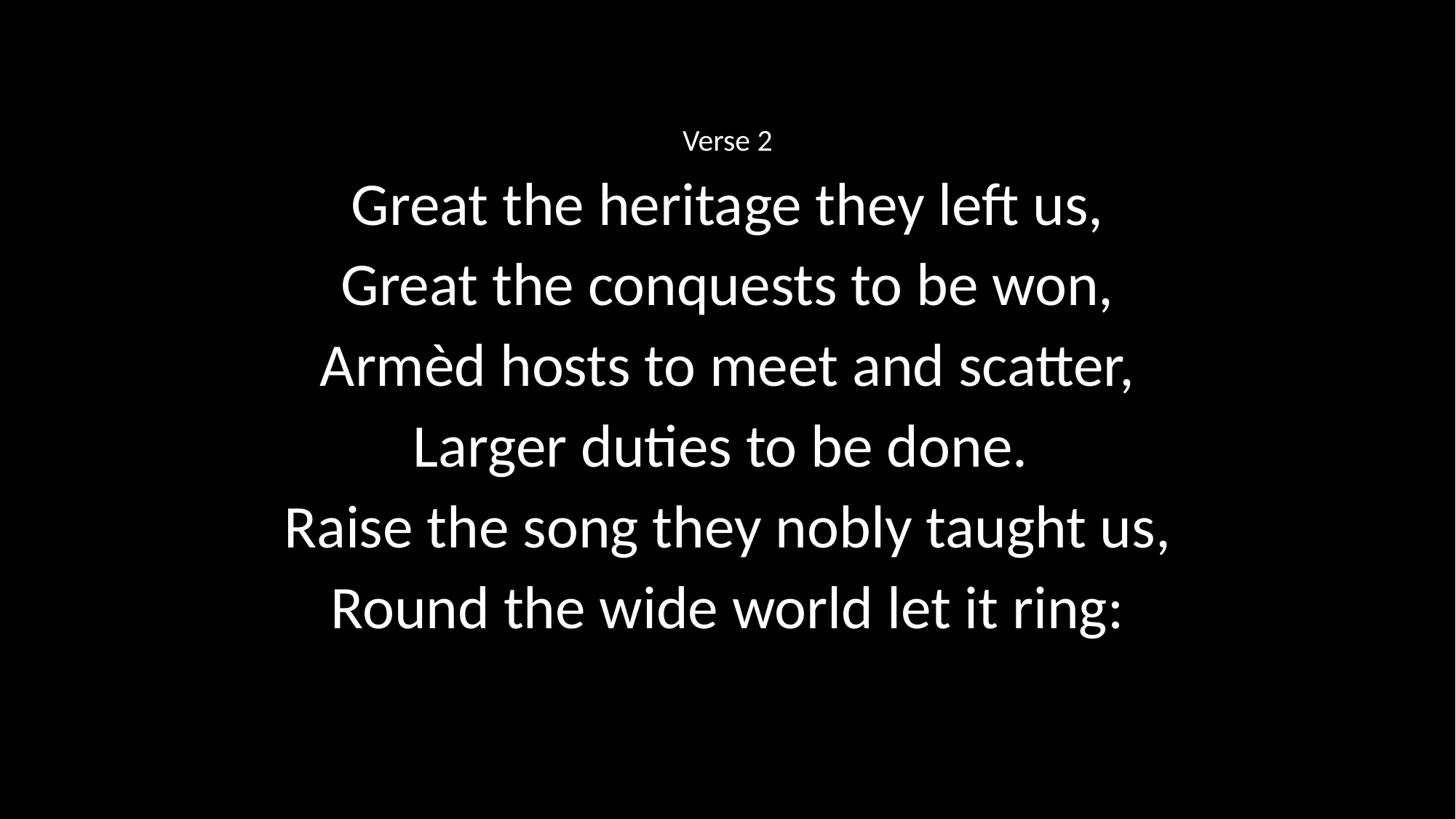

Verse 2
Great the heritage they left us,
Great the conquests to be won,
Armèd hosts to meet and scatter,
Larger duties to be done.
Raise the song they nobly taught us,
Round the wide world let it ring: